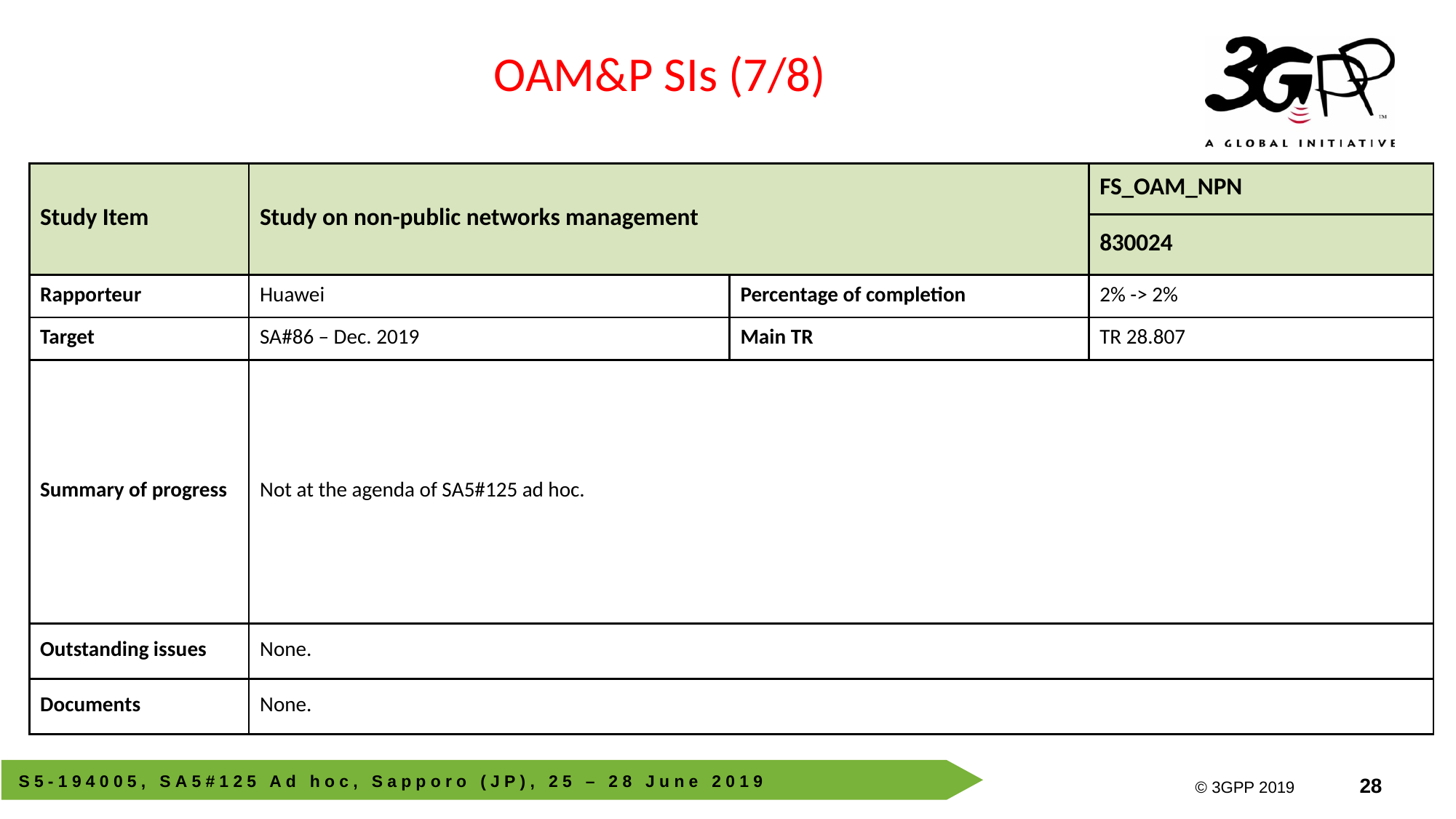

OAM&P SIs (7/8)
| Study Item | Study on non-public networks management |  | FS\_OAM\_NPN |
| --- | --- | --- | --- |
|  |  |  | 830024 |
| Rapporteur | Huawei | Percentage of completion | 2% -> 2% |
| Target | SA#86 – Dec. 2019 | Main TR | TR 28.807 |
| Summary of progress | Not at the agenda of SA5#125 ad hoc. |  |  |
| Outstanding issues | None. |  |  |
| Documents | None. |  |  |